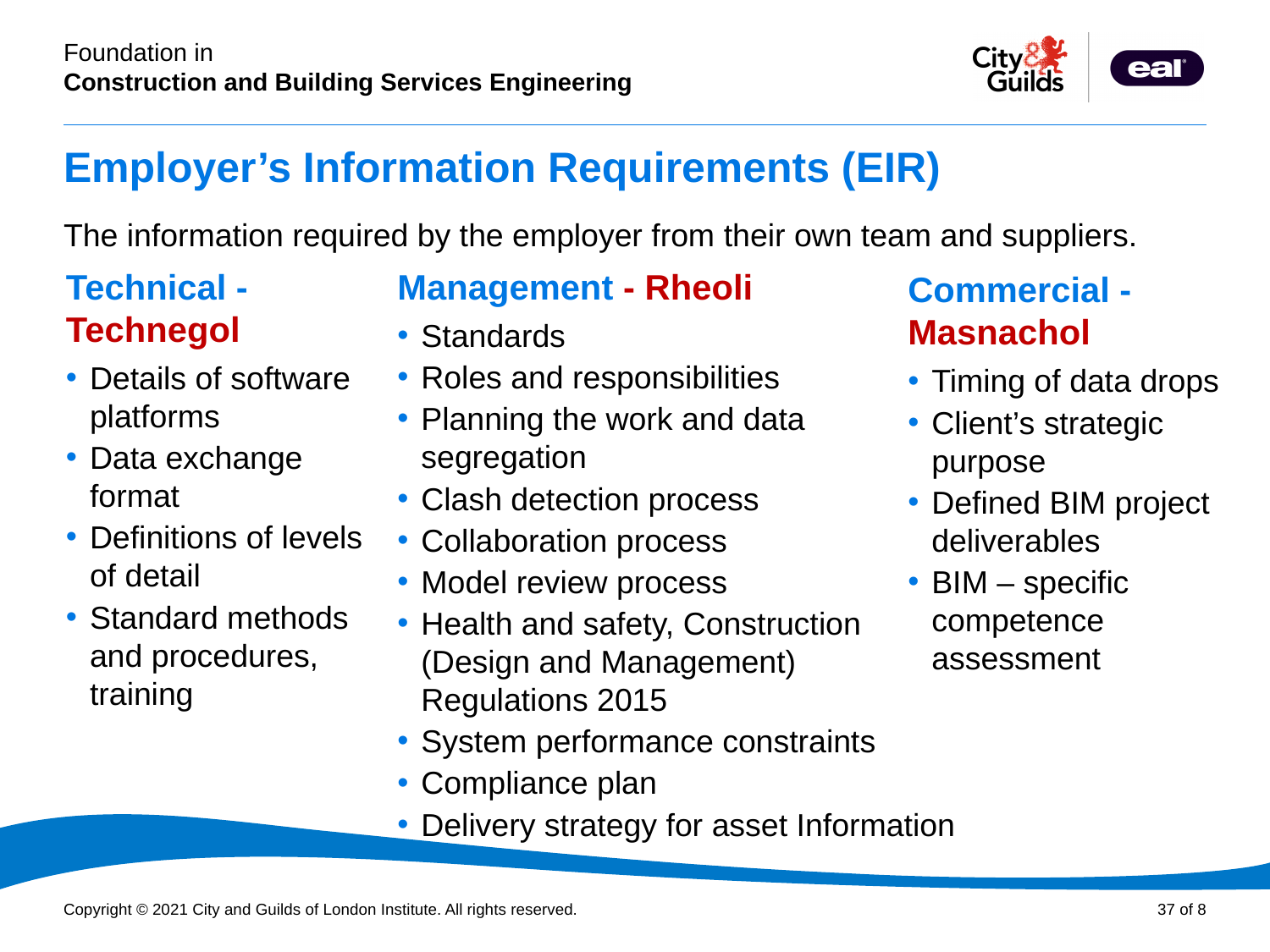

# Employer’s Information Requirements (EIR)
The information required by the employer from their own team and suppliers.
Technical - Technegol
Details of software platforms
Data exchange format
Definitions of levels of detail
Standard methods and procedures, training
Management - Rheoli
Standards
Roles and responsibilities
Planning the work and data segregation
Clash detection process
Collaboration process
Model review process
Health and safety, Construction (Design and Management)
Regulations 2015
System performance constraints
Compliance plan
Delivery strategy for asset Information
Commercial - Masnachol
Timing of data drops
Client’s strategic purpose
Defined BIM project deliverables
BIM – specific competence assessment